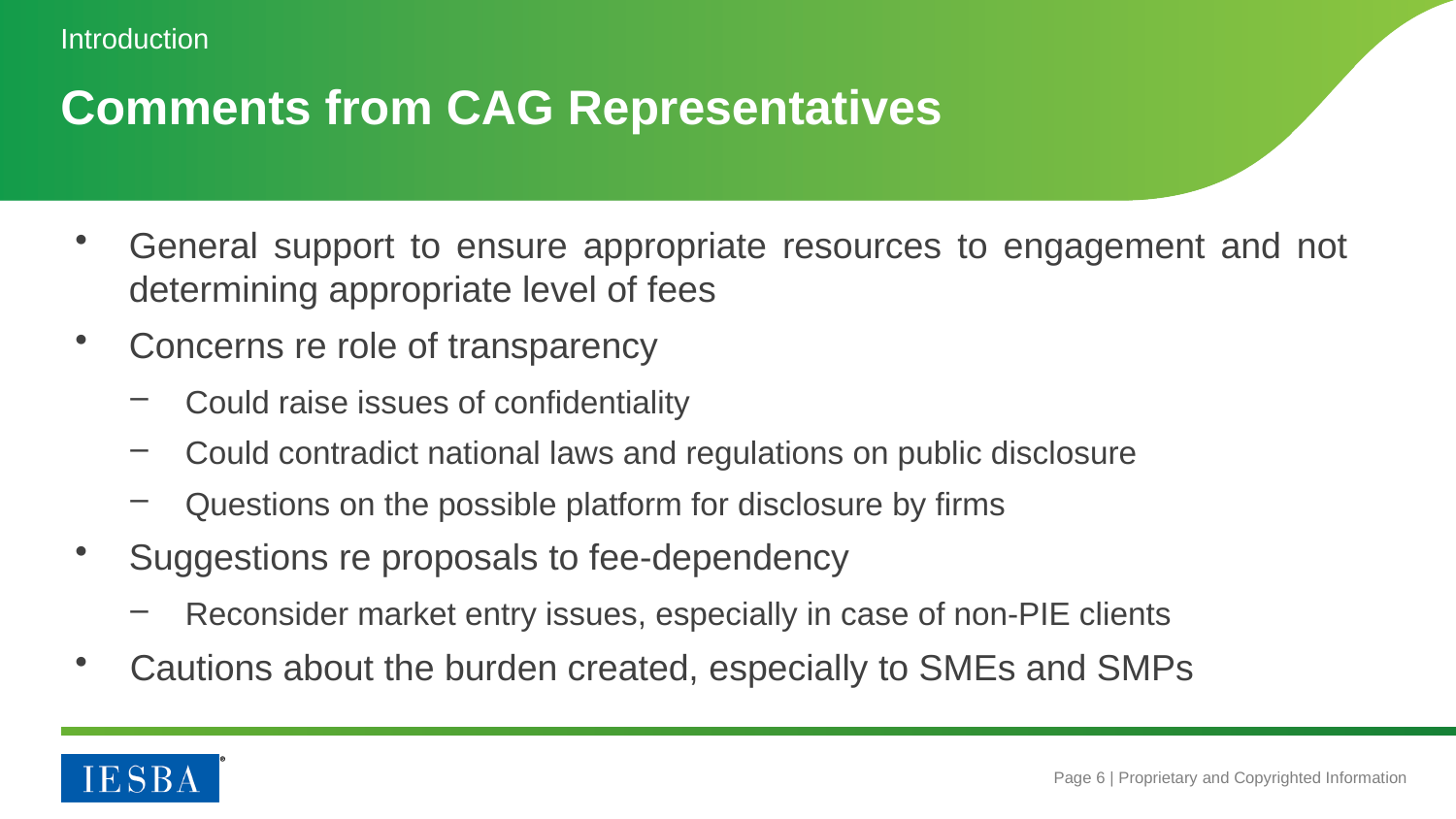

Introduction
# Comments from CAG Representatives
General support to ensure appropriate resources to engagement and not determining appropriate level of fees
Concerns re role of transparency
Could raise issues of confidentiality
Could contradict national laws and regulations on public disclosure
Questions on the possible platform for disclosure by firms
Suggestions re proposals to fee-dependency
Reconsider market entry issues, especially in case of non-PIE clients
Cautions about the burden created, especially to SMEs and SMPs